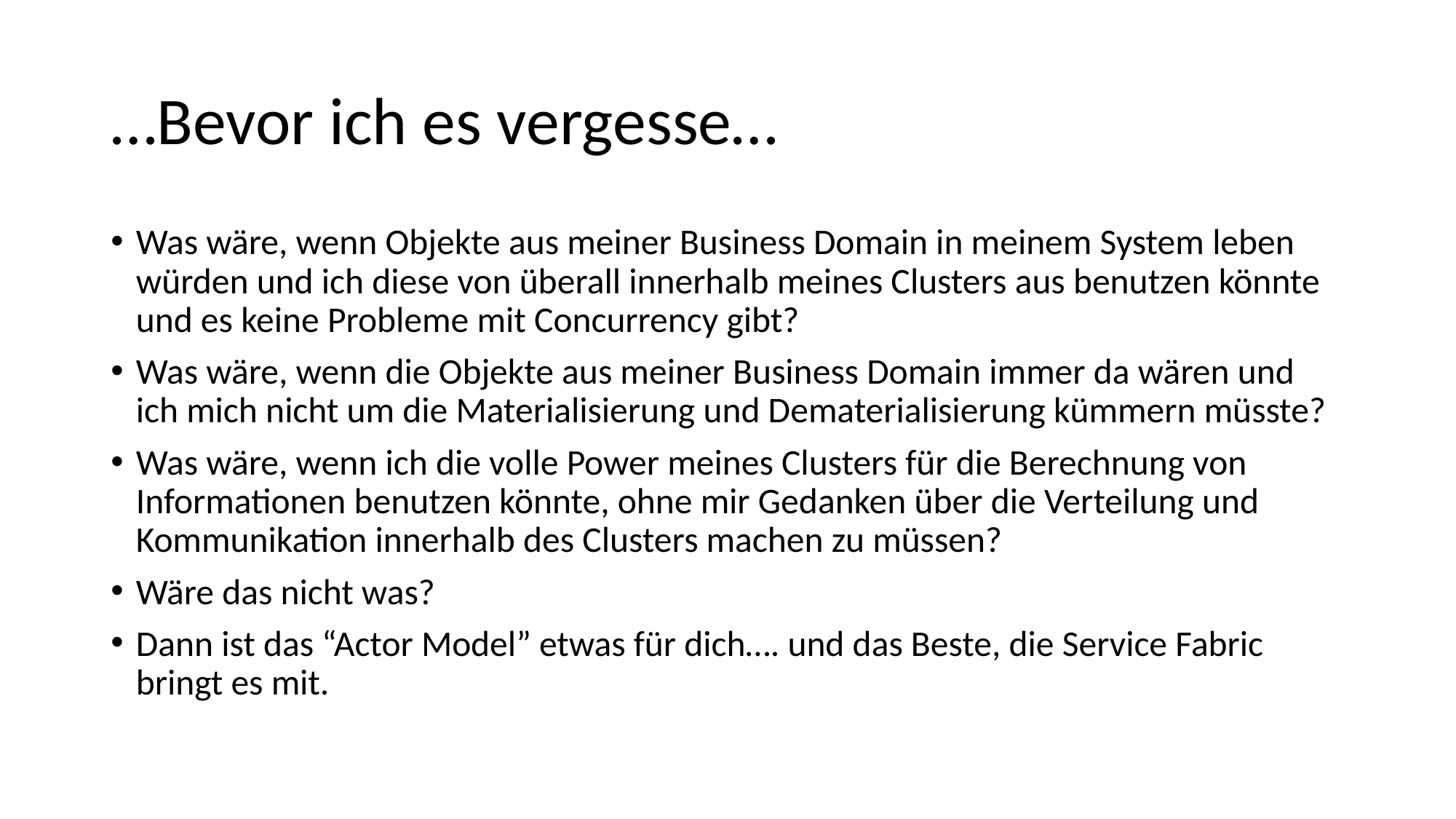

# …Bevor ich es vergesse…
Was wäre, wenn Objekte aus meiner Business Domain in meinem System leben würden und ich diese von überall innerhalb meines Clusters aus benutzen könnte und es keine Probleme mit Concurrency gibt?
Was wäre, wenn die Objekte aus meiner Business Domain immer da wären und ich mich nicht um die Materialisierung und Dematerialisierung kümmern müsste?
Was wäre, wenn ich die volle Power meines Clusters für die Berechnung von Informationen benutzen könnte, ohne mir Gedanken über die Verteilung und Kommunikation innerhalb des Clusters machen zu müssen?
Wäre das nicht was?
Dann ist das “Actor Model” etwas für dich…. und das Beste, die Service Fabric bringt es mit.